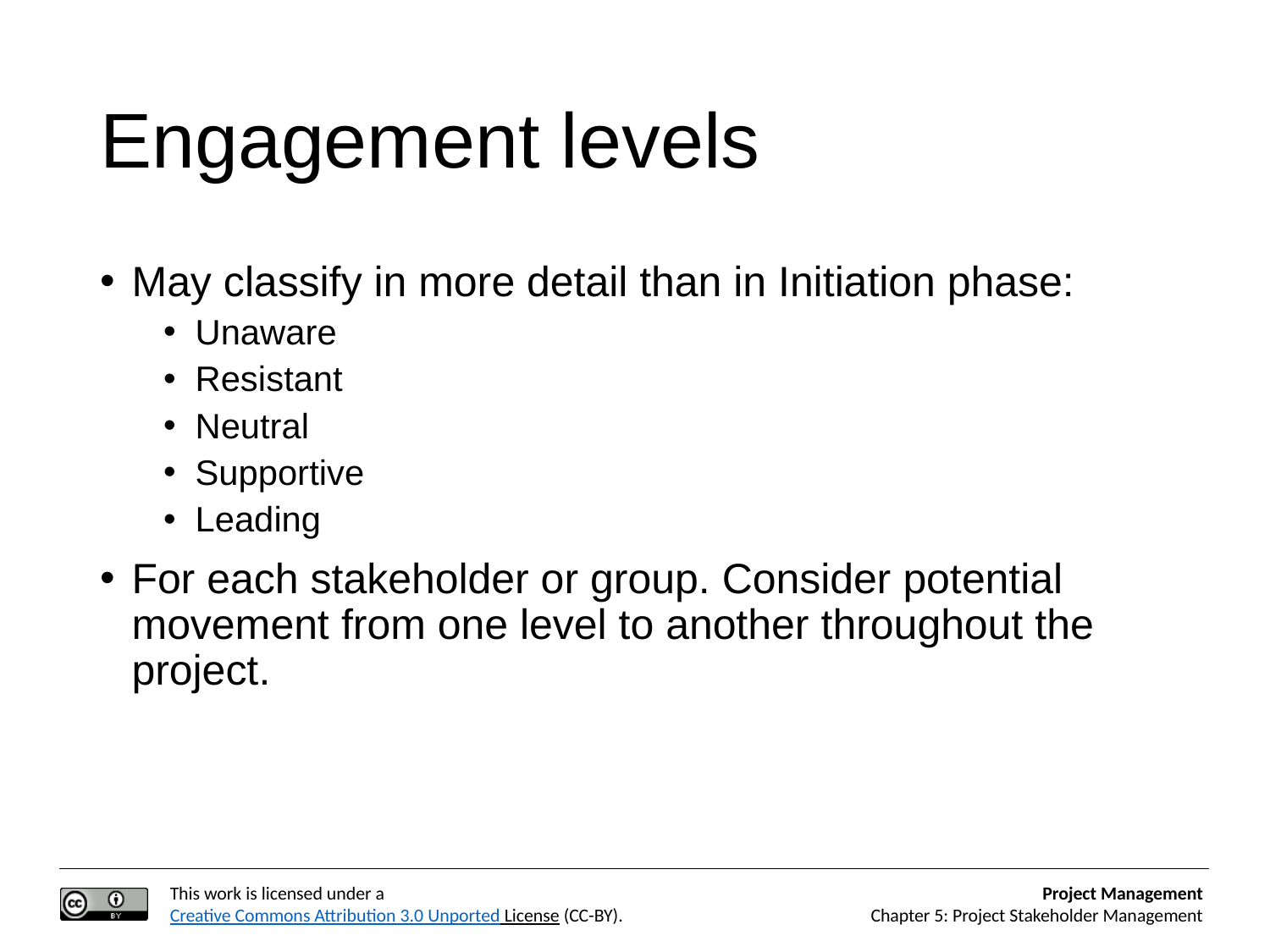

# Engagement levels
May classify in more detail than in Initiation phase:
Unaware
Resistant
Neutral
Supportive
Leading
For each stakeholder or group. Consider potential movement from one level to another throughout the project.